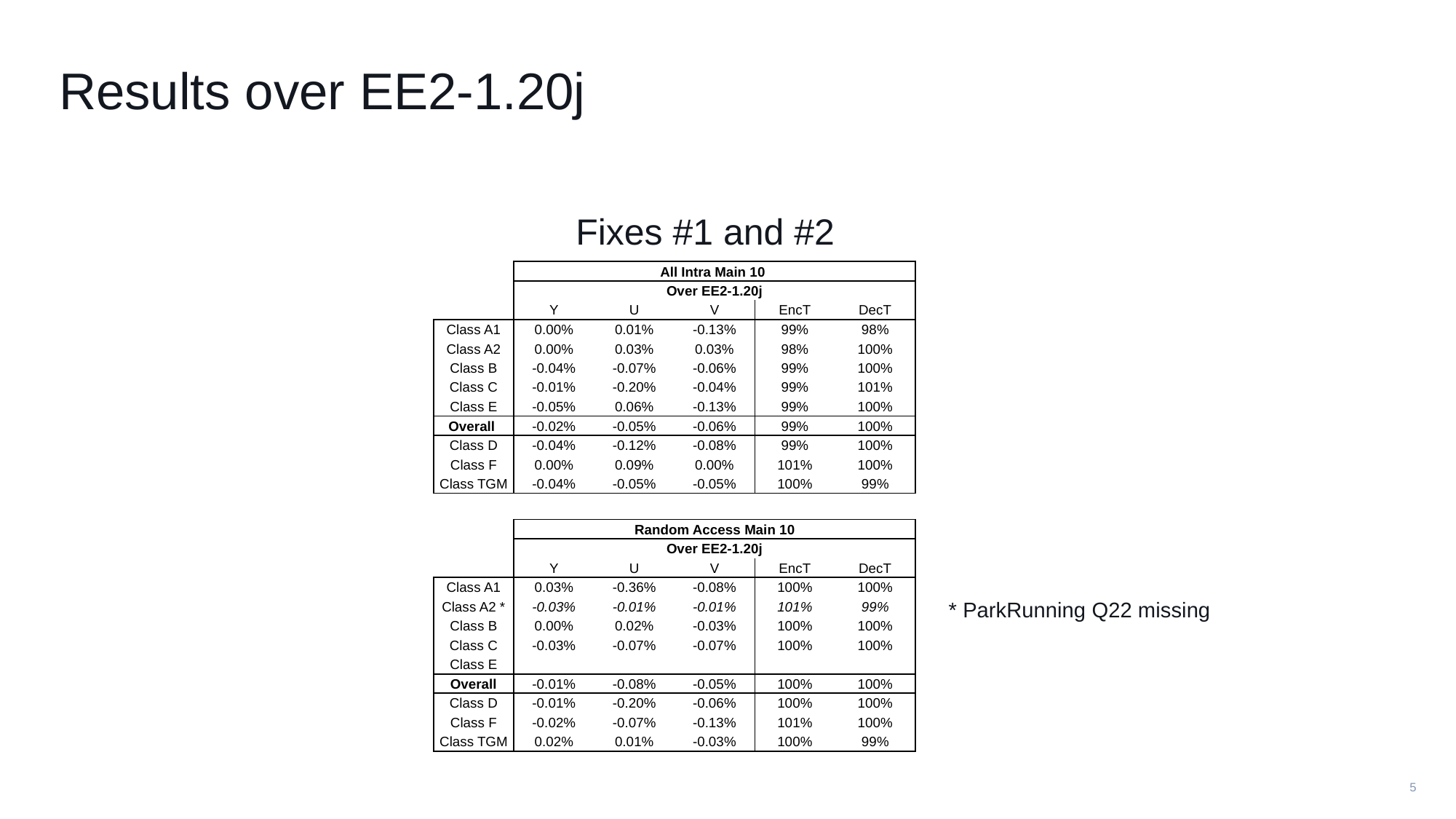

# Results over EE2-1.20j
Fixes #1 and #2

|  | All Intra Main 10 |  |  |  |  |
| --- | --- | --- | --- | --- | --- |
|  | Over EE2-1.20j |  |  |  |  |
|  | Y | U | V | EncT | DecT |
| Class A1 | 0.00% | 0.01% | -0.13% | 99% | 98% |
| Class A2 | 0.00% | 0.03% | 0.03% | 98% | 100% |
| Class B | -0.04% | -0.07% | -0.06% | 99% | 100% |
| Class C | -0.01% | -0.20% | -0.04% | 99% | 101% |
| Class E | -0.05% | 0.06% | -0.13% | 99% | 100% |
| Overall | -0.02% | -0.05% | -0.06% | 99% | 100% |
| Class D | -0.04% | -0.12% | -0.08% | 99% | 100% |
| Class F | 0.00% | 0.09% | 0.00% | 101% | 100% |
| Class TGM | -0.04% | -0.05% | -0.05% | 100% | 99% |
|  | Random Access Main 10 |  |  |  |  |
| --- | --- | --- | --- | --- | --- |
|  | Over EE2-1.20j |  |  |  |  |
|  | Y | U | V | EncT | DecT |
| Class A1 | 0.03% | -0.36% | -0.08% | 100% | 100% |
| Class A2 \* | -0.03% | -0.01% | -0.01% | 101% | 99% |
| Class B | 0.00% | 0.02% | -0.03% | 100% | 100% |
| Class C | -0.03% | -0.07% | -0.07% | 100% | 100% |
| Class E |  |  |  |  |  |
| Overall | -0.01% | -0.08% | -0.05% | 100% | 100% |
| Class D | -0.01% | -0.20% | -0.06% | 100% | 100% |
| Class F | -0.02% | -0.07% | -0.13% | 101% | 100% |
| Class TGM | 0.02% | 0.01% | -0.03% | 100% | 99% |
* ParkRunning Q22 missing